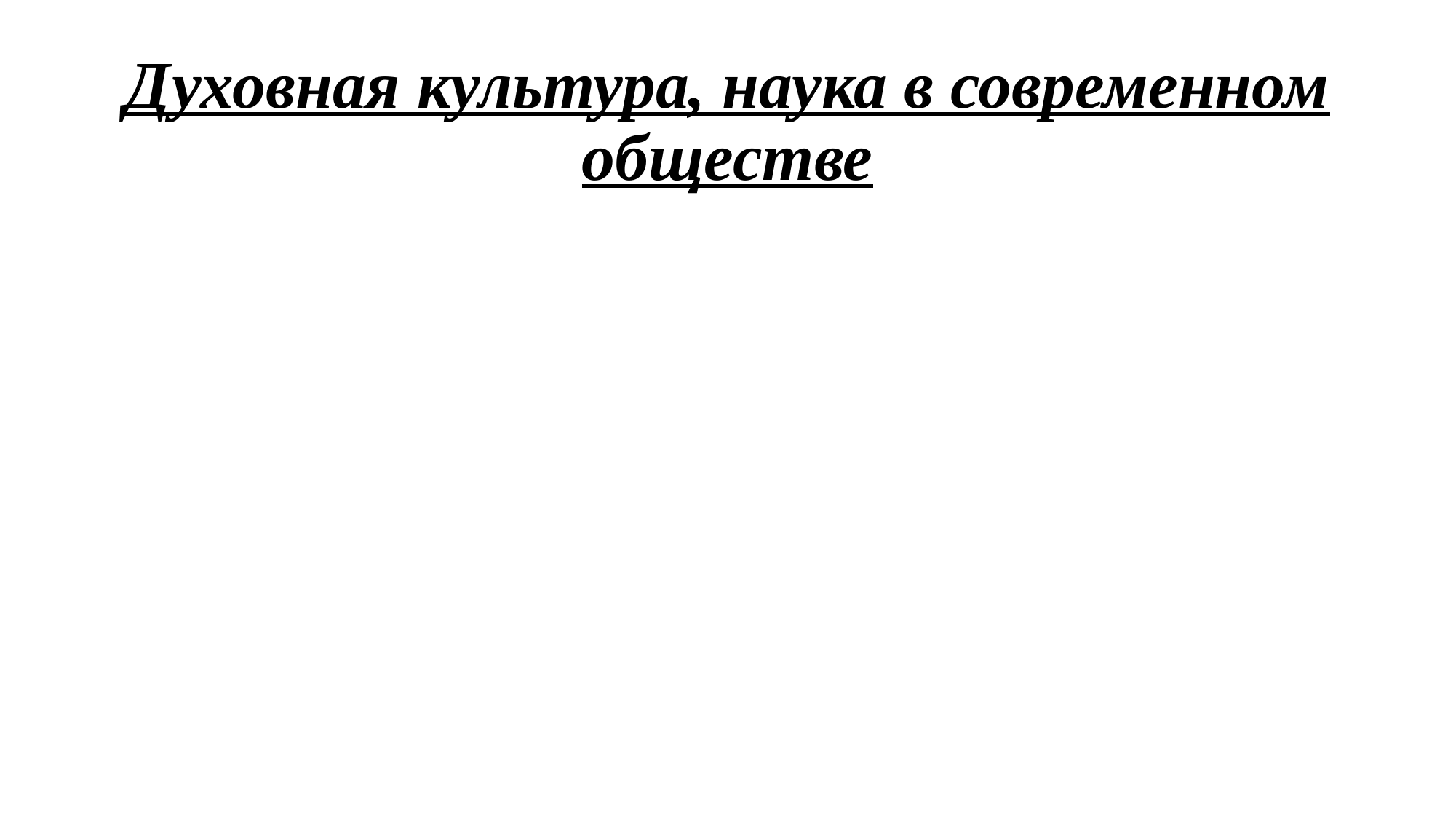

# Духовная культура, наука в современном обществе